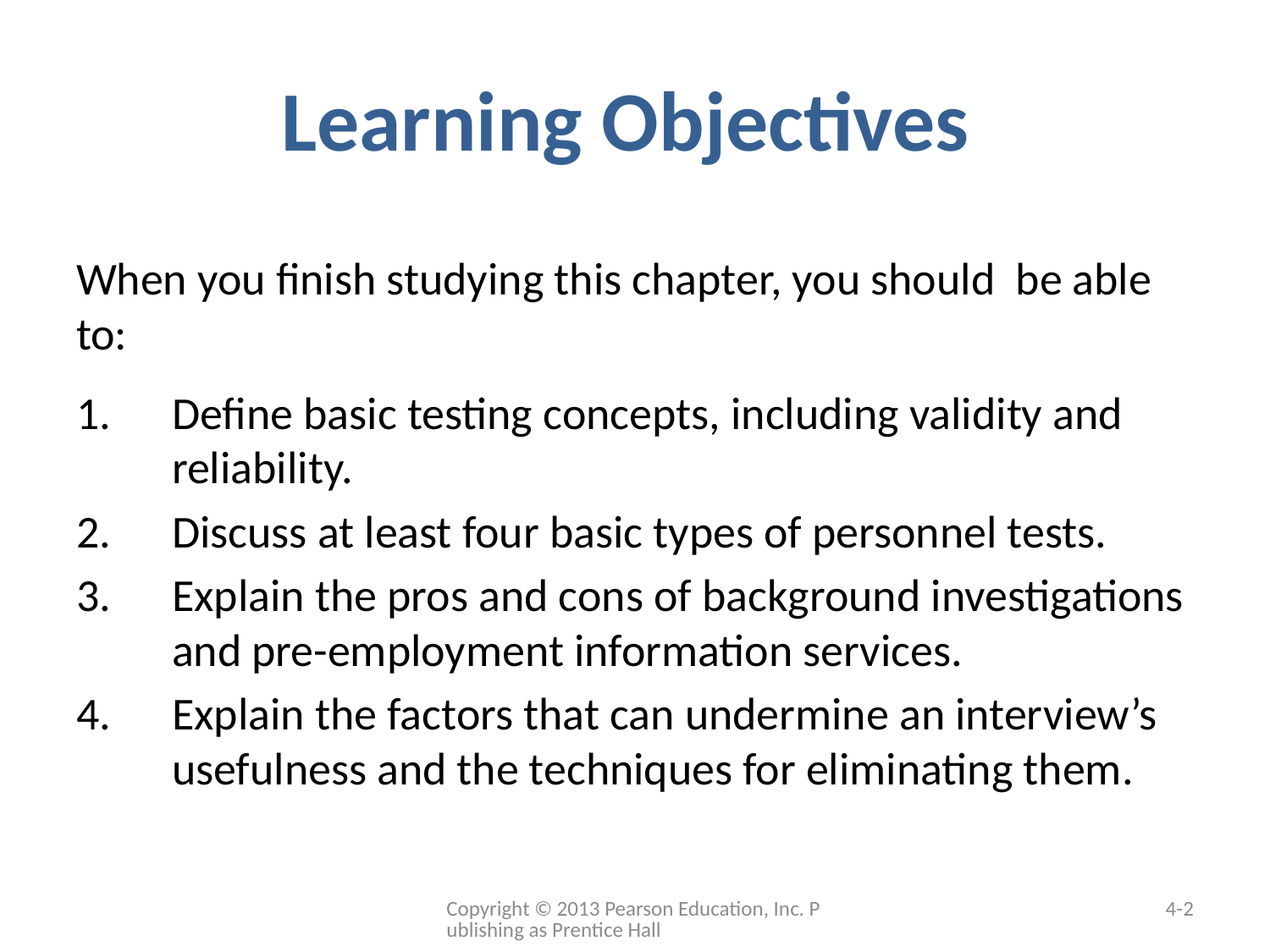

# Learning Objectives
When you finish studying this chapter, you should  be able to:
Define basic testing concepts, including validity and reliability.
Discuss at least four basic types of personnel tests.
Explain the pros and cons of background investigations and pre-employment information services.
Explain the factors that can undermine an interview’s usefulness and the techniques for eliminating them.
Copyright © 2013 Pearson Education, Inc. Publishing as Prentice Hall
4-2